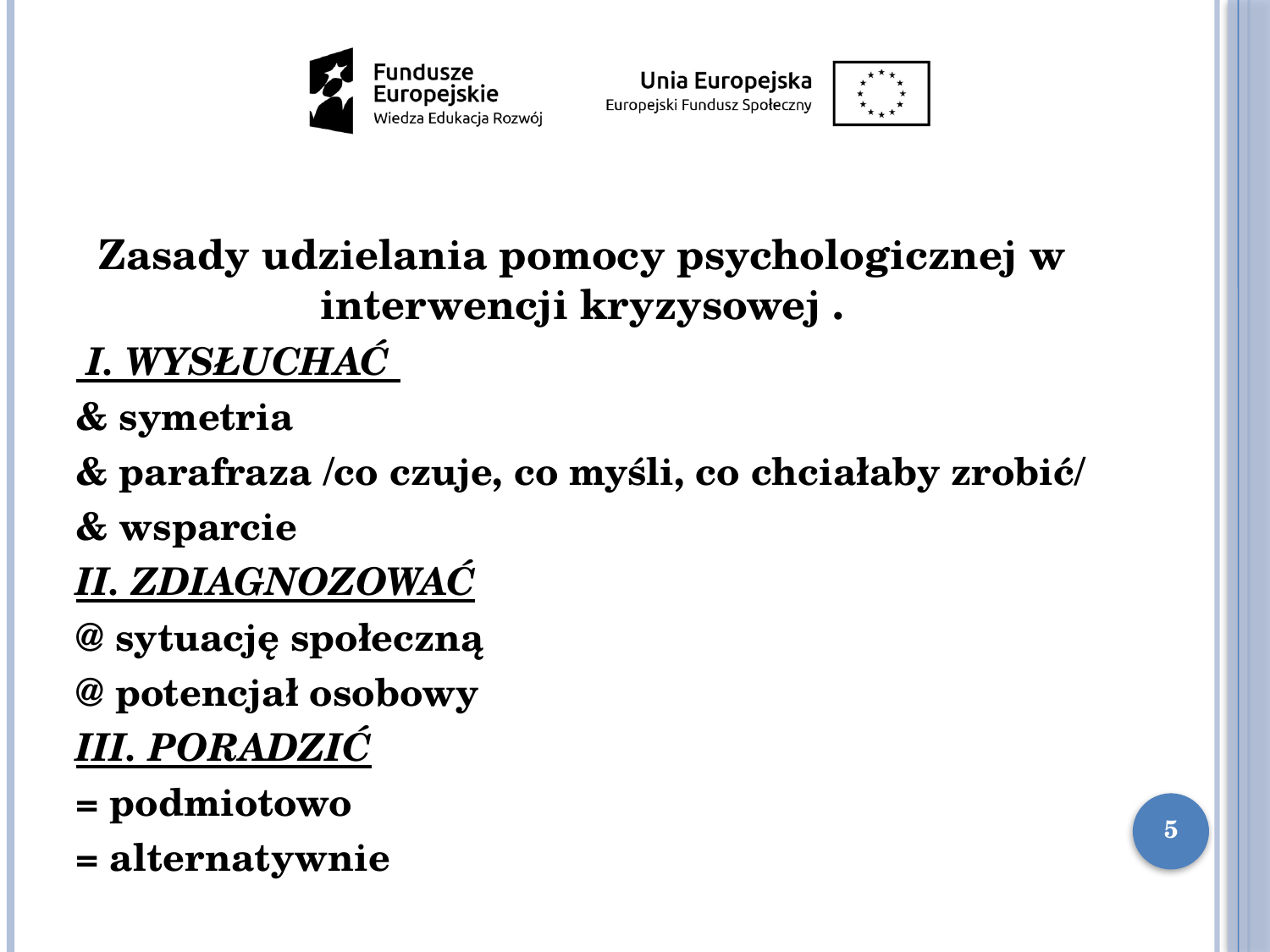

Zasady udzielania pomocy psychologicznej w interwencji kryzysowej .
 I. WYSŁUCHAĆ
& symetria
& parafraza /co czuje, co myśli, co chciałaby zrobić/
& wsparcie
II. ZDIAGNOZOWAĆ
@ sytuację społeczną
@ potencjał osobowy
III. PORADZIĆ
= podmiotowo
= alternatywnie

5